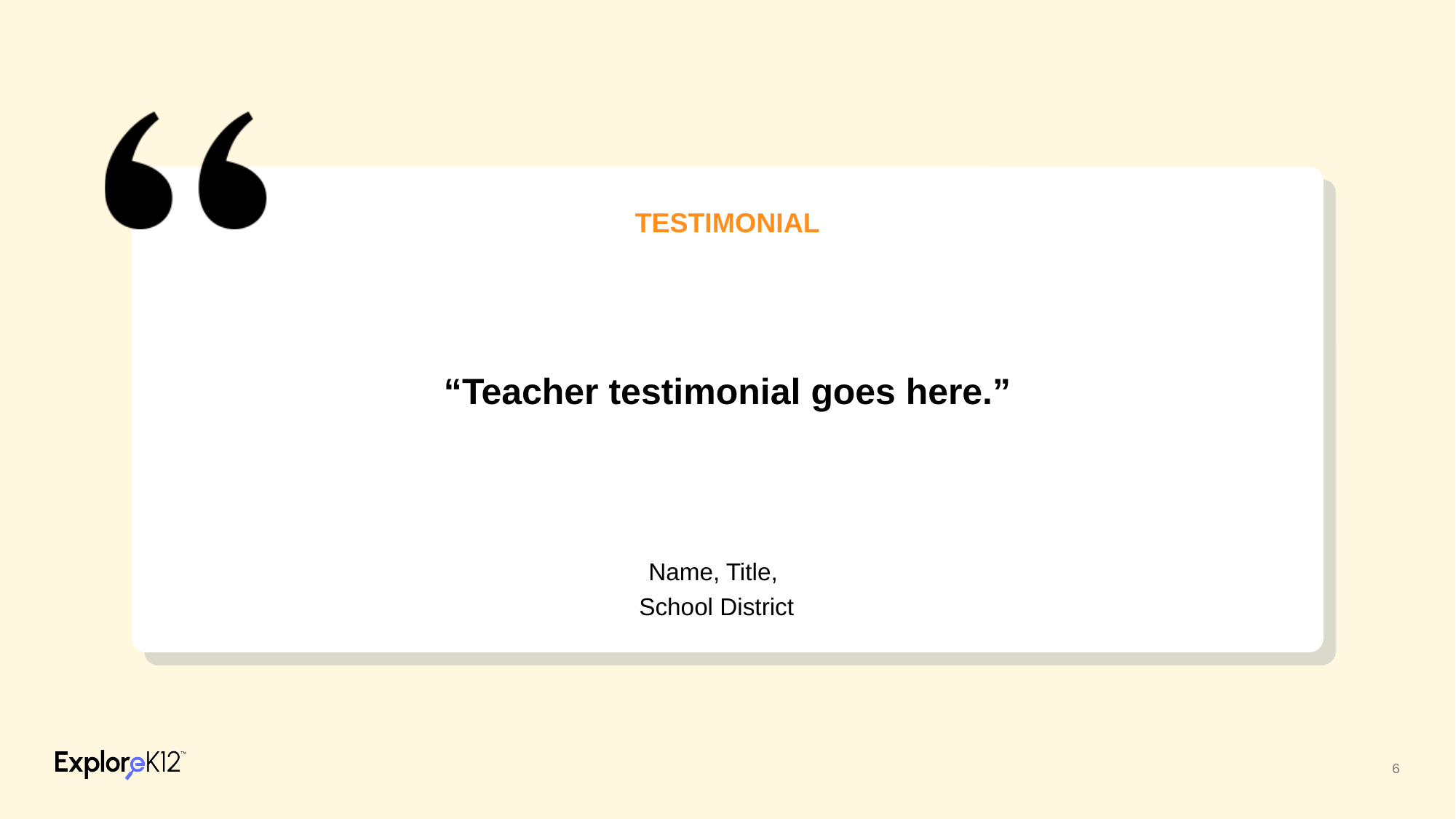

# “Teacher testimonial goes here.”
Name, Title,
School District
6